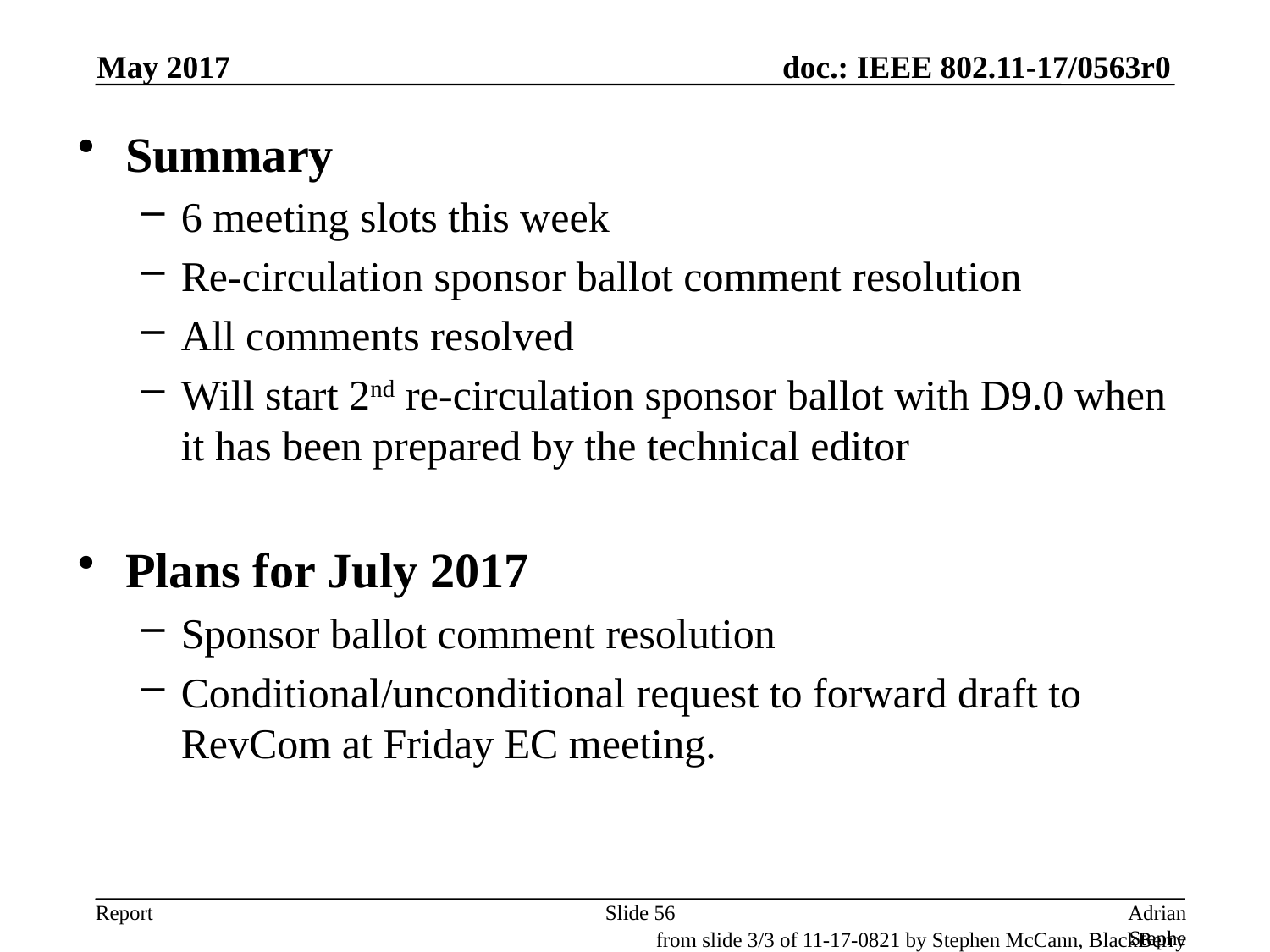

May 2017
Summary
6 meeting slots this week
Re-circulation sponsor ballot comment resolution
All comments resolved
Will start 2nd re-circulation sponsor ballot with D9.0 when it has been prepared by the technical editor

Plans for July 2017
Sponsor ballot comment resolution
Conditional/unconditional request to forward draft to RevCom at Friday EC meeting.
Slide 56
Adrian Stephens, Intel Corporation
from slide 3/3 of 11-17-0821 by Stephen McCann, BlackBerry